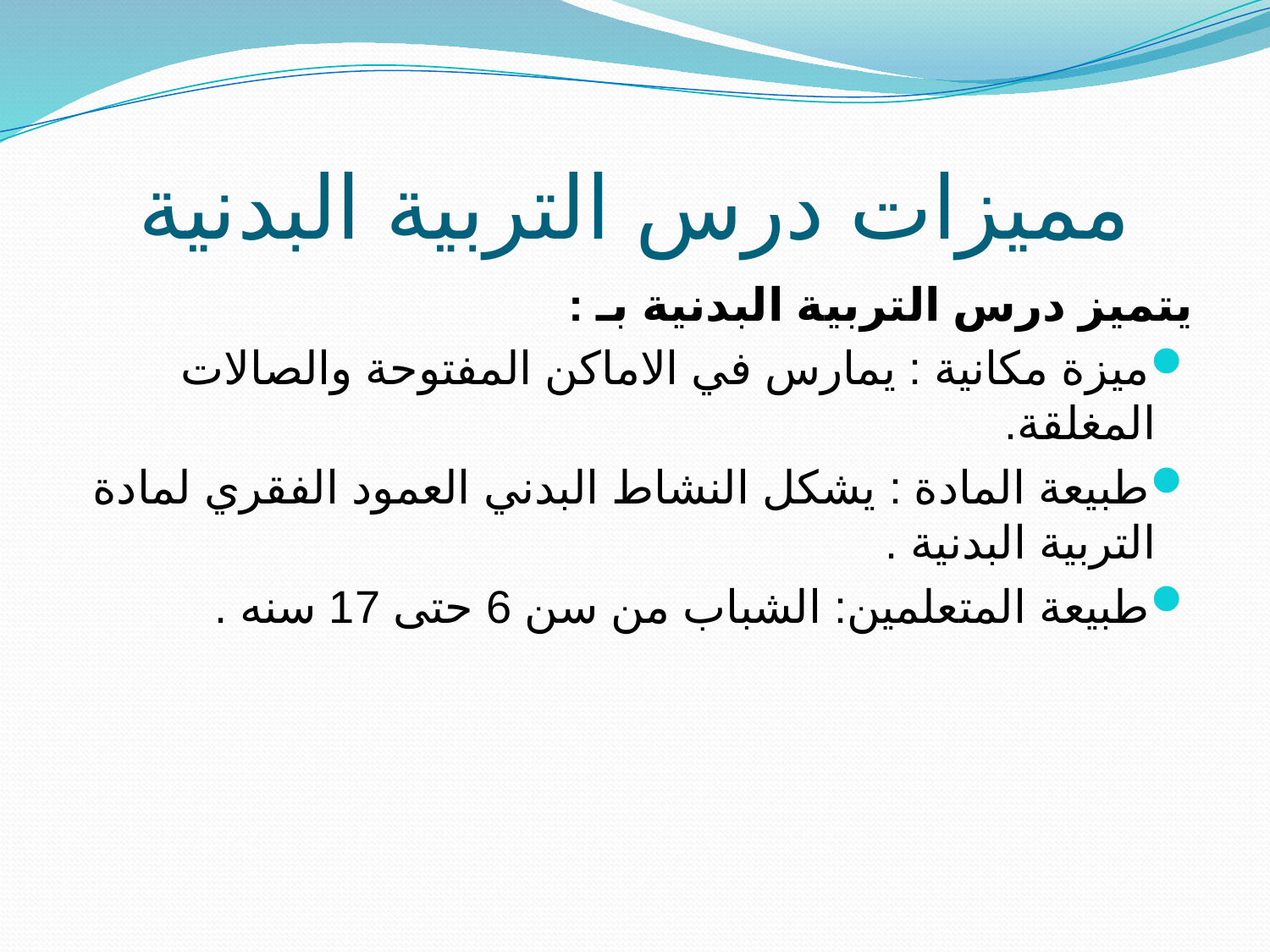

# مميزات درس التربية البدنية
يتميز درس التربية البدنية بـ :
ميزة مكانية : يمارس في الاماكن المفتوحة والصالات المغلقة.
طبيعة المادة : يشكل النشاط البدني العمود الفقري لمادة التربية البدنية .
طبيعة المتعلمين: الشباب من سن 6 حتى 17 سنه .